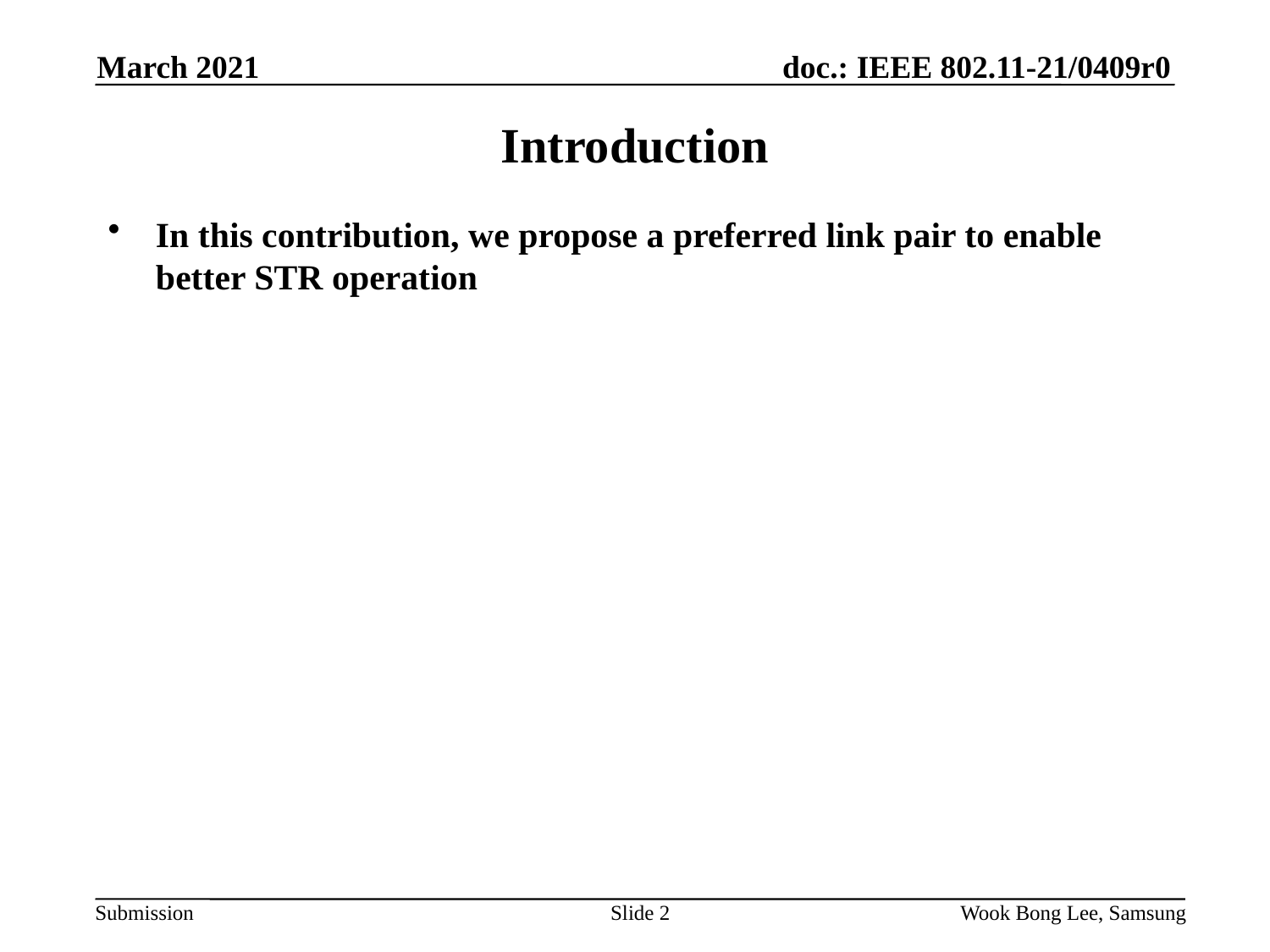

March 2021
# Introduction
In this contribution, we propose a preferred link pair to enable better STR operation

Slide 2
Wook Bong Lee, Samsung